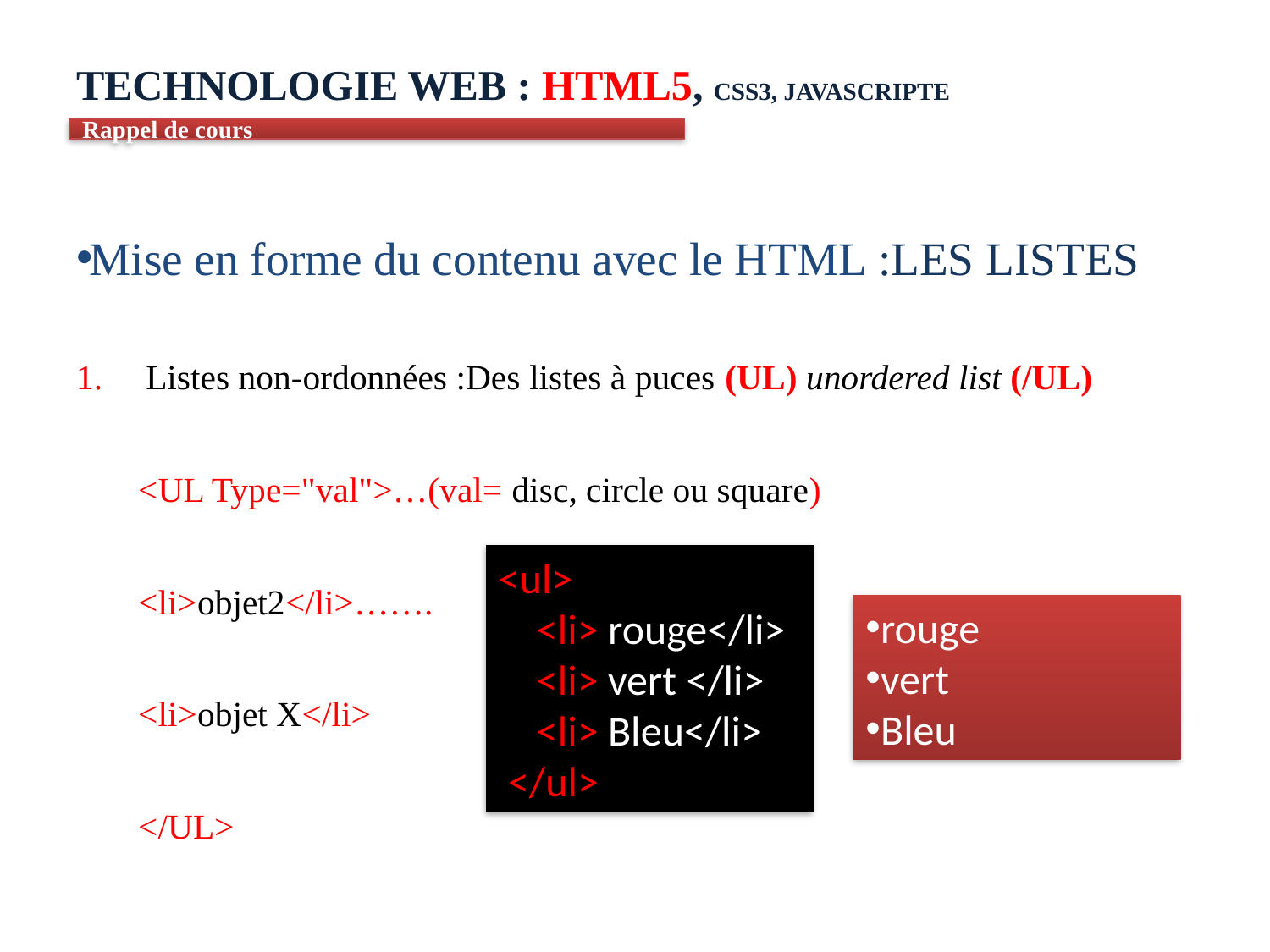

# TECHNOLOGIE WEB : HTML5, CSS3, JAVASCRIPTE
Rappel de cours
Mise en forme du contenu avec le HTML :Les listes
Listes non-ordonnées :Des listes à puces (UL) unordered list (/UL)
<UL Type="val">…(val= disc, circle ou square)
<li>objet2</li>…….
<li>objet X</li>
</UL>

<ul>
    <li> rouge</li>
    <li> vert </li>
    <li> Bleu</li>
 </ul>
rouge
vert
Bleu